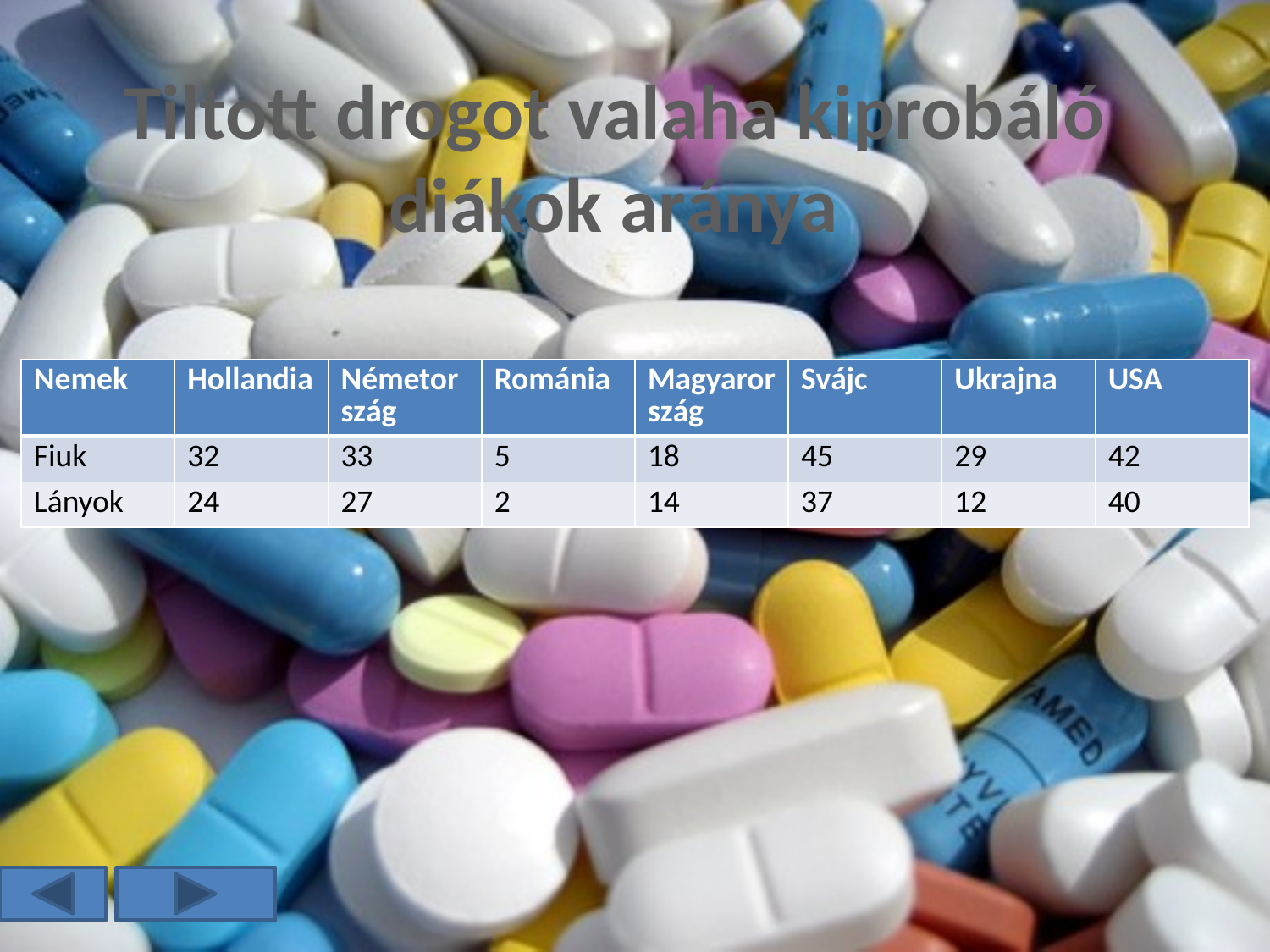

# Tiltott drogot valaha kiprobáló diákok aránya
| Nemek | Hollandia | Németország | Románia | Magyarország | Svájc | Ukrajna | USA |
| --- | --- | --- | --- | --- | --- | --- | --- |
| Fiuk | 32 | 33 | 5 | 18 | 45 | 29 | 42 |
| Lányok | 24 | 27 | 2 | 14 | 37 | 12 | 40 |